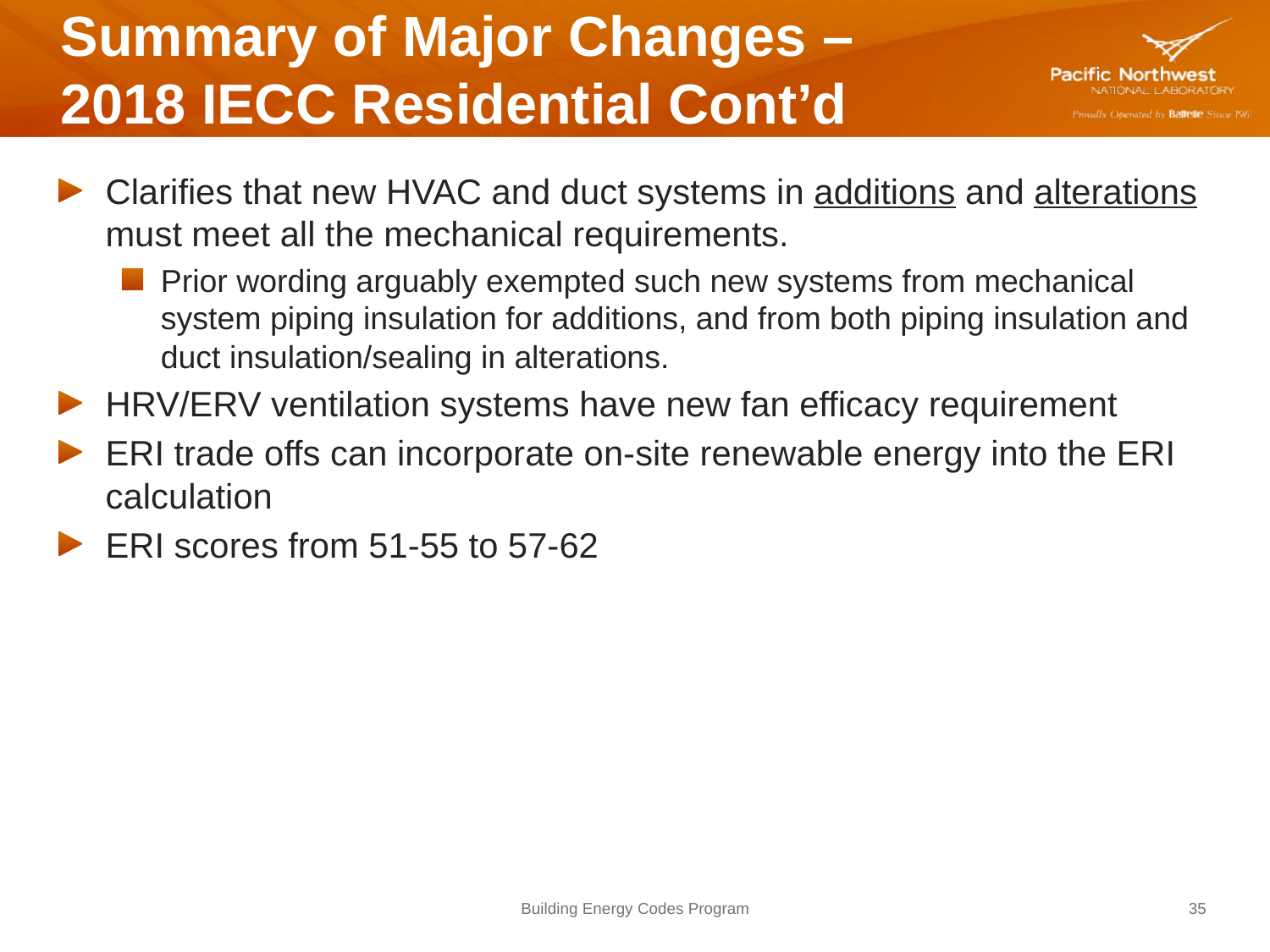

# Summary of Major Changes – 2018 IECC Residential Cont’d
Clarifies that new HVAC and duct systems in additions and alterations must meet all the mechanical requirements.
Prior wording arguably exempted such new systems from mechanical system piping insulation for additions, and from both piping insulation and duct insulation/sealing in alterations.
HRV/ERV ventilation systems have new fan efficacy requirement
ERI trade offs can incorporate on-site renewable energy into the ERI calculation
ERI scores from 51-55 to 57-62

Building Energy Codes Program
35